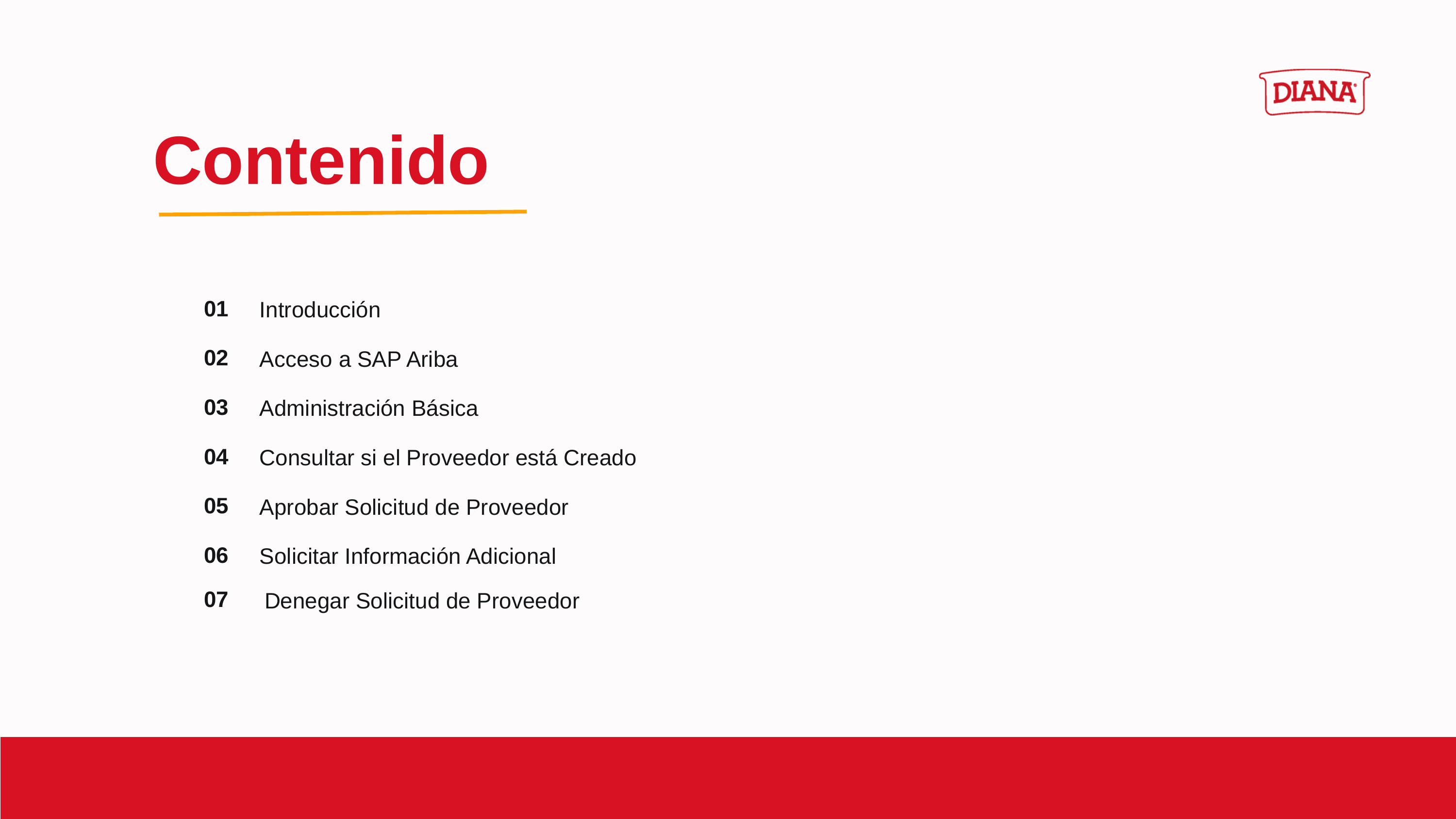

Contenido

01
Introducción
02
Acceso a SAP Ariba
03
Administración Básica
04
Consultar si el Proveedor está Creado
05
Aprobar Solicitud de Proveedor
06
Solicitar Información Adicional
07
Denegar Solicitud de Proveedor